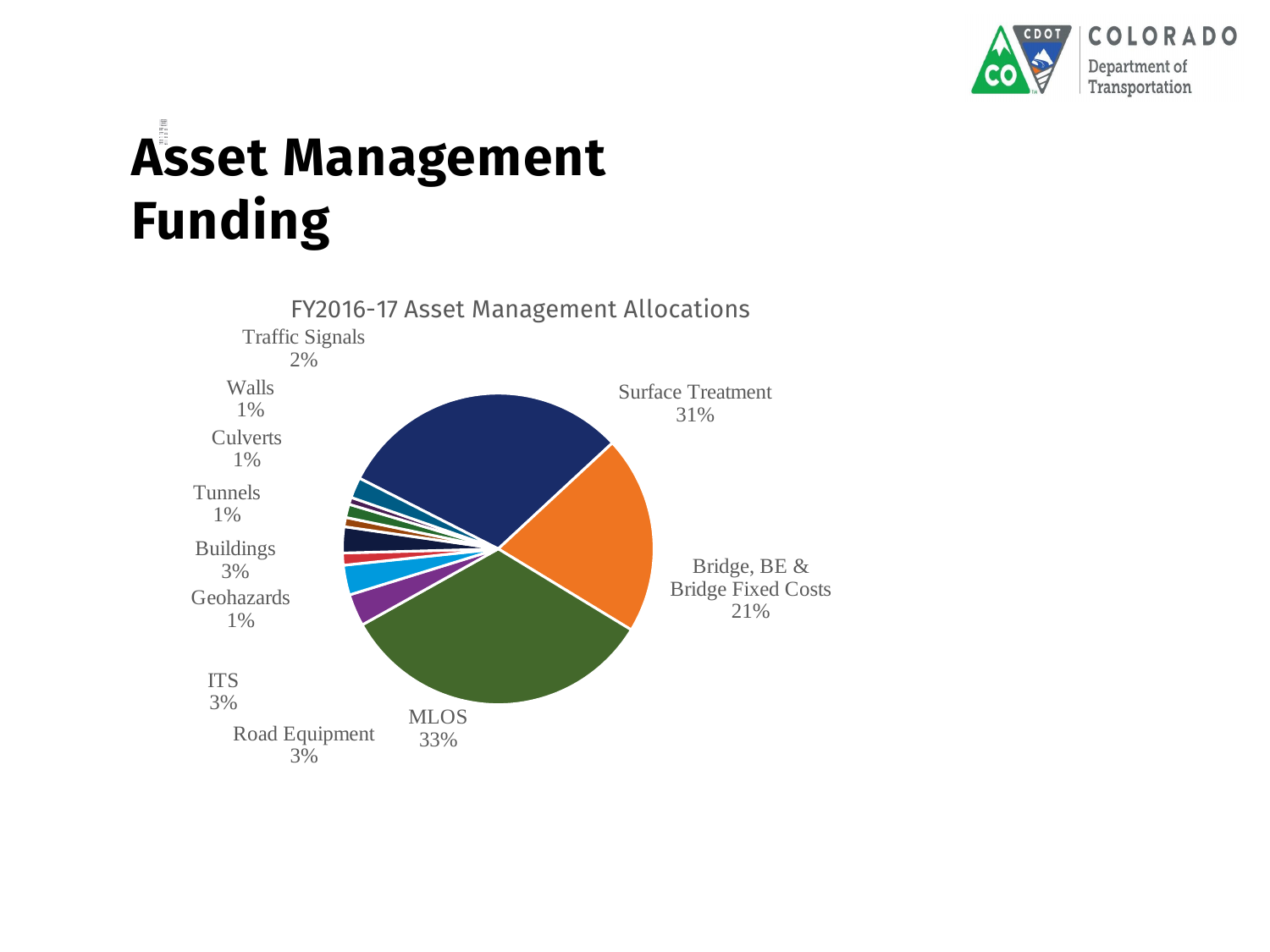

| FASTER Funded Asset Classes |  |
| --- | --- |
| Geohazards | $10 M |
| Tunnels | $3.1 M |
| Culverts | $10 M |
| Traffic Signals | $16.90 |
Asset Management Funding

### Chart:

| Category | FY2016-17 Asset Management Allocations |
|---|---|
| Surface Treatment | 242.1 |
| Bridge, BE & Bridge Fixed Costs | 163.2 |
| MLOS | 262.6 |
| Road Equipment | 26.4 |
| ITS | 24.5 |
| Geohazards | 10.0 |
| Buildings | 21.4 |
| Tunnels | 7.6 |
| Culverts | 11.0 |
| Walls | 5.8 |
| Traffic Signals | 16.9 |